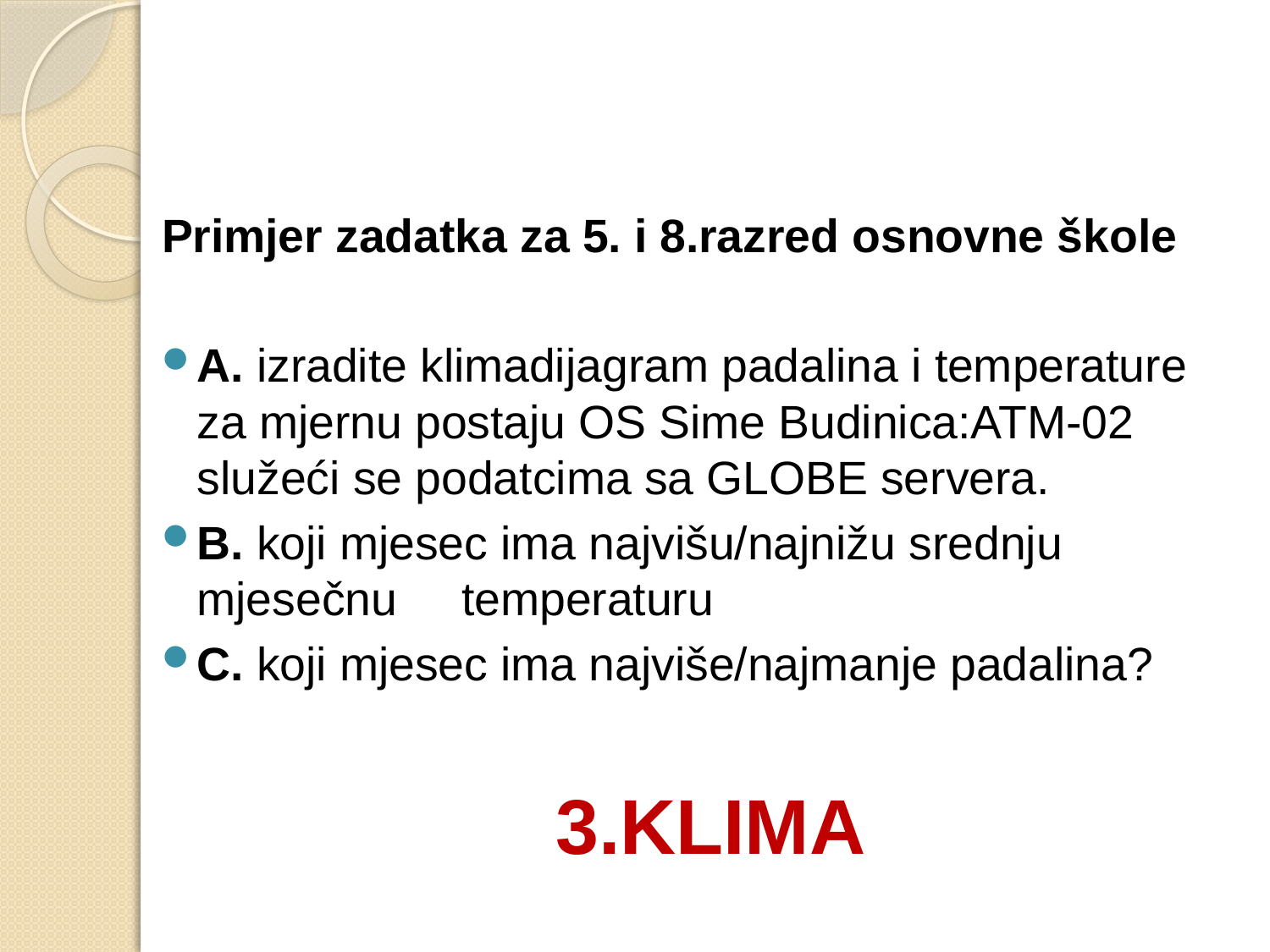

Primjer zadatka za 5. i 8.razred osnovne škole

A. izradite klimadijagram padalina i temperature za mjernu postaju OS Sime Budinica:ATM-02 služeći se podatcima sa GLOBE servera.
B. koji mjesec ima najvišu/najnižu srednju mjesečnu     temperaturu
C. koji mjesec ima najviše/najmanje padalina?

# 3.KLIMA